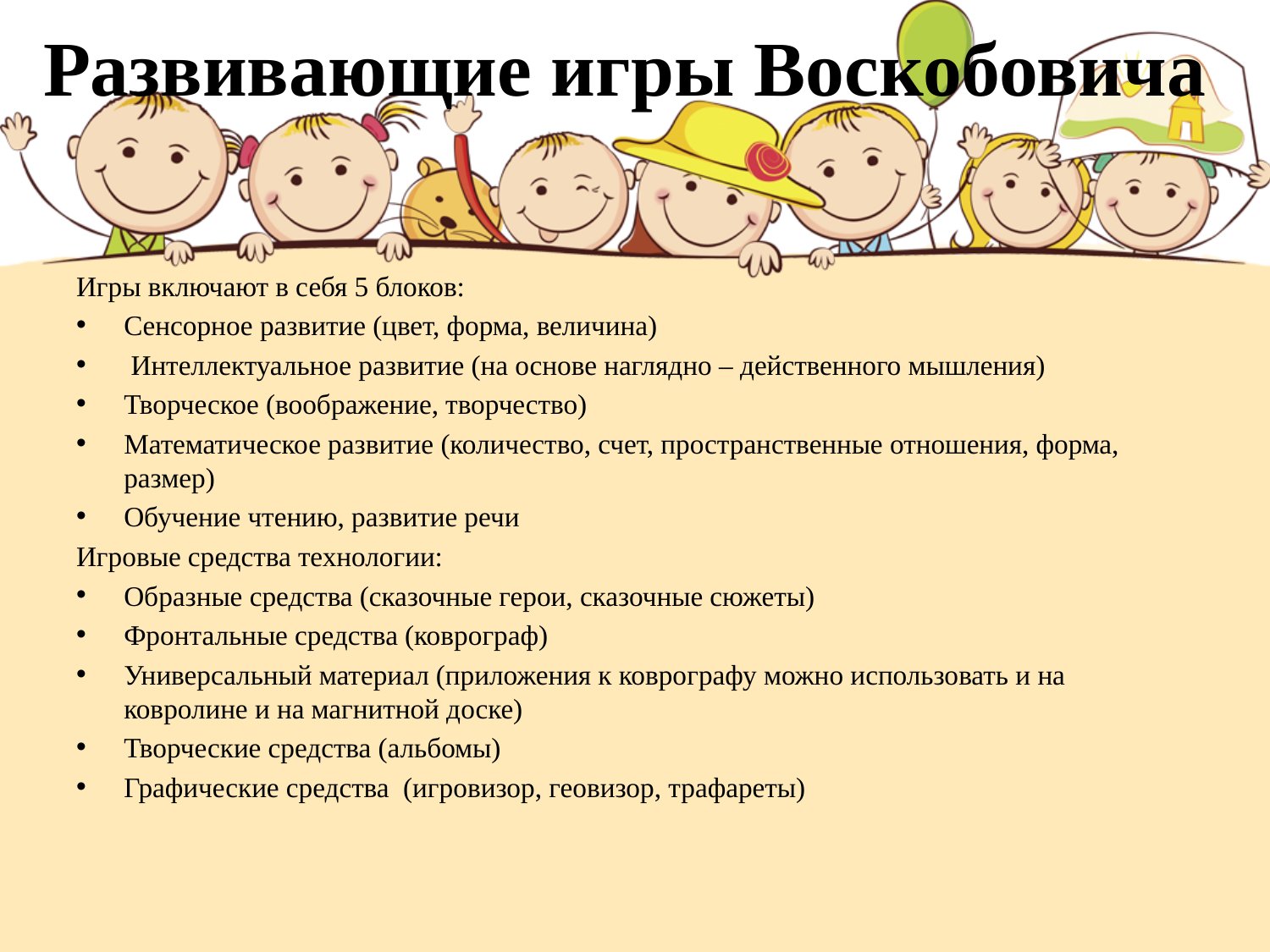

# Развивающие игры Воскобовича

Игры включают в себя 5 блоков:
Сенсорное развитие (цвет, форма, величина)
 Интеллектуальное развитие (на основе наглядно – действенного мышления)
Творческое (воображение, творчество)
Математическое развитие (количество, счет, пространственные отношения, форма, размер)
Обучение чтению, развитие речи
Игровые средства технологии:
Образные средства (сказочные герои, сказочные сюжеты)
Фронтальные средства (коврограф)
Универсальный материал (приложения к коврографу можно использовать и на ковролине и на магнитной доске)
Творческие средства (альбомы)
Графические средства  (игровизор, геовизор, трафареты)